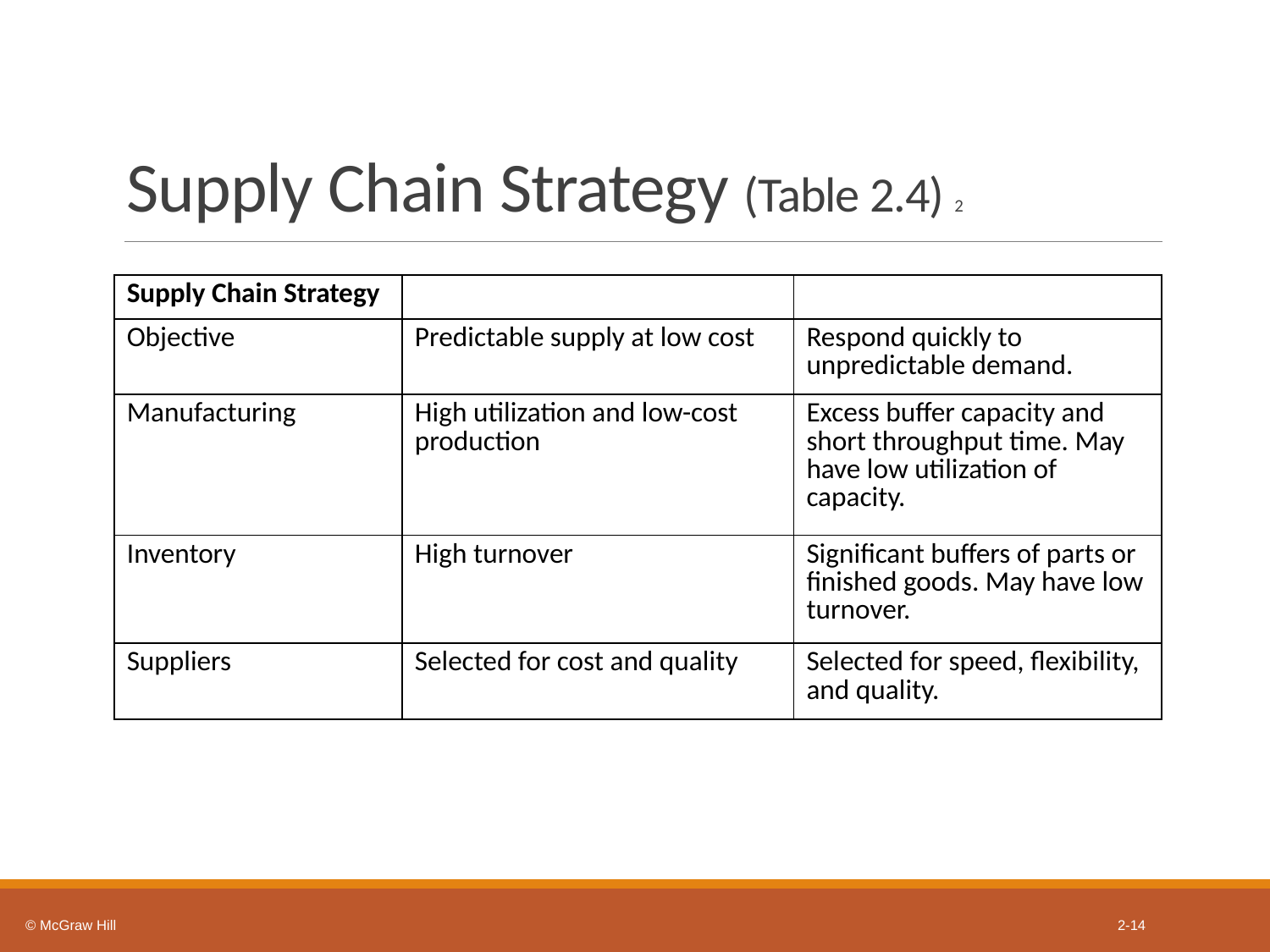

# Supply Chain Strategy (Table 2.4) 2
| Supply Chain Strategy |  |  |
| --- | --- | --- |
| Objective | Predictable supply at low cost | Respond quickly to unpredictable demand. |
| Manufacturing | High utilization and low-cost production | Excess buffer capacity and short throughput time. May have low utilization of capacity. |
| Inventory | High turnover | Significant buffers of parts or finished goods. May have low turnover. |
| Suppliers | Selected for cost and quality | Selected for speed, flexibility, and quality. |